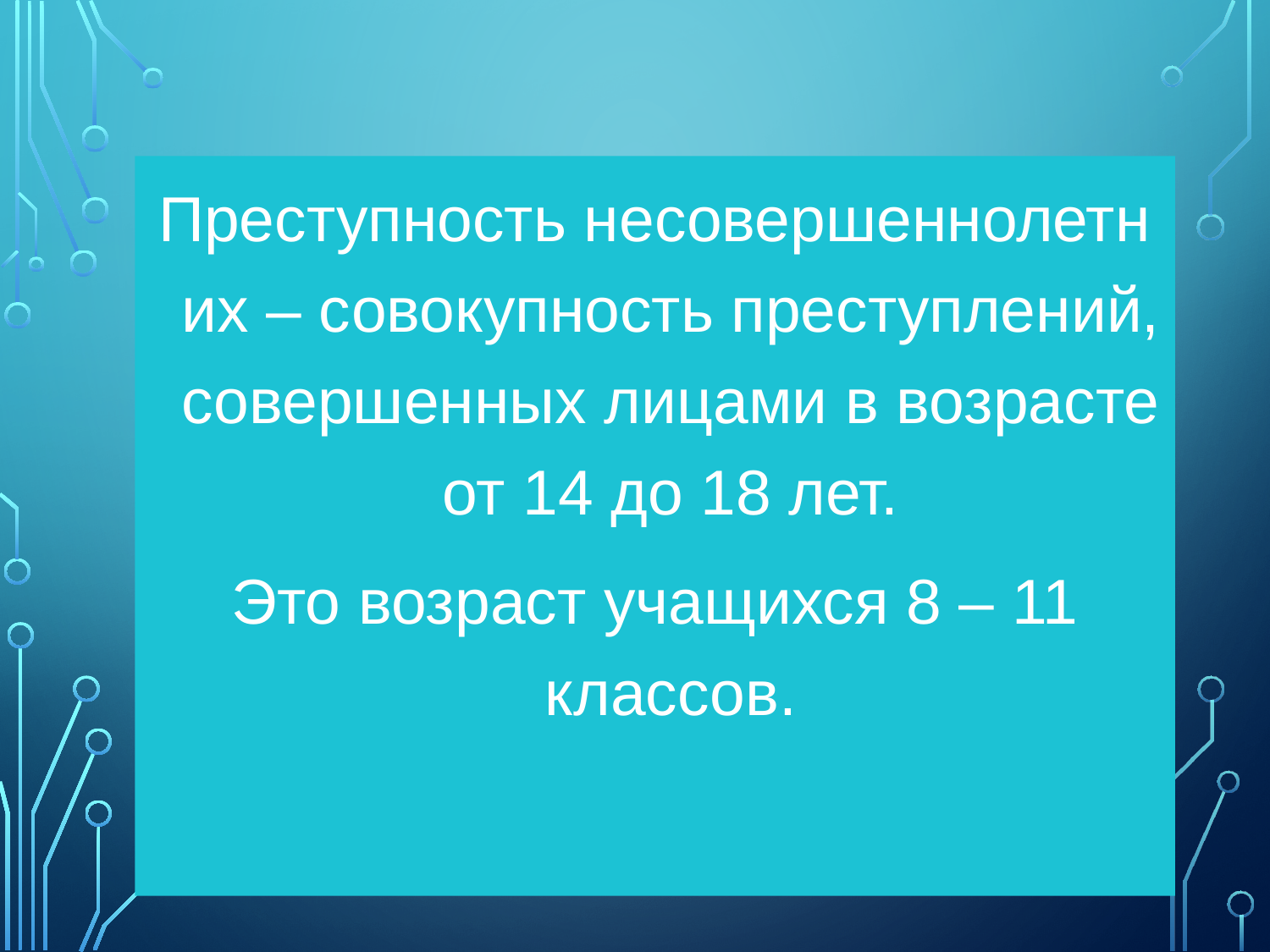

Преступность несовершеннолетних – совокупность преступлений, совершенных лицами в возрасте от 14 до 18 лет.
Это возраст учащихся 8 – 11 классов.